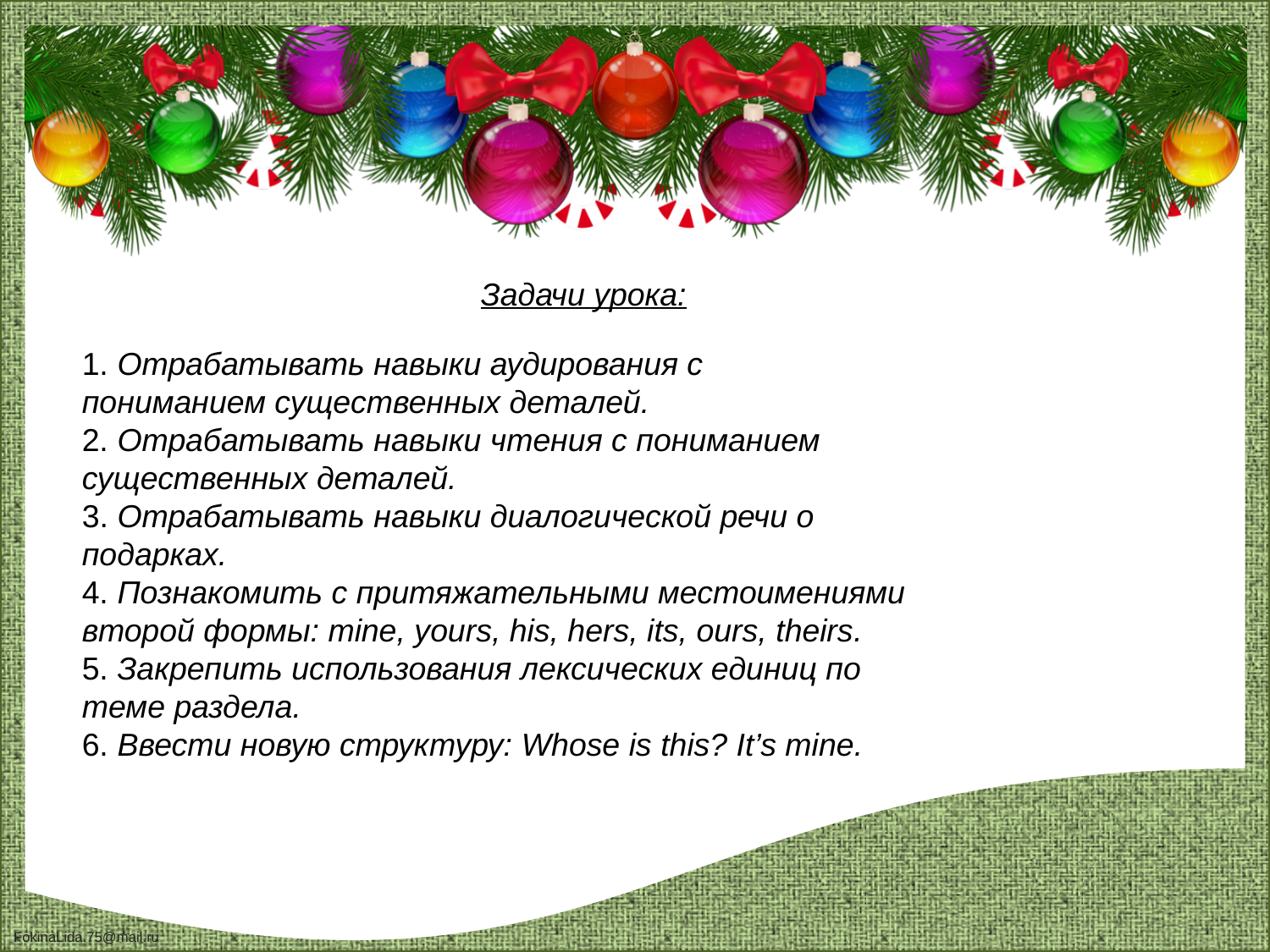

Задачи урока:
1. Отрабатывать навыки аудирования с         пониманием существенных деталей.
2. Отрабатывать навыки чтения с пониманием существенных деталей.
3. Отрабатывать навыки диалогической речи о подарках.
4. Познакомить с притяжательными местоимениями второй формы: mine, yours, his, hers, its, ours, theirs.
5. Закрепить использования лексических единиц по теме раздела.
6. Ввести новую структуру: Whose is this? It’s mine.